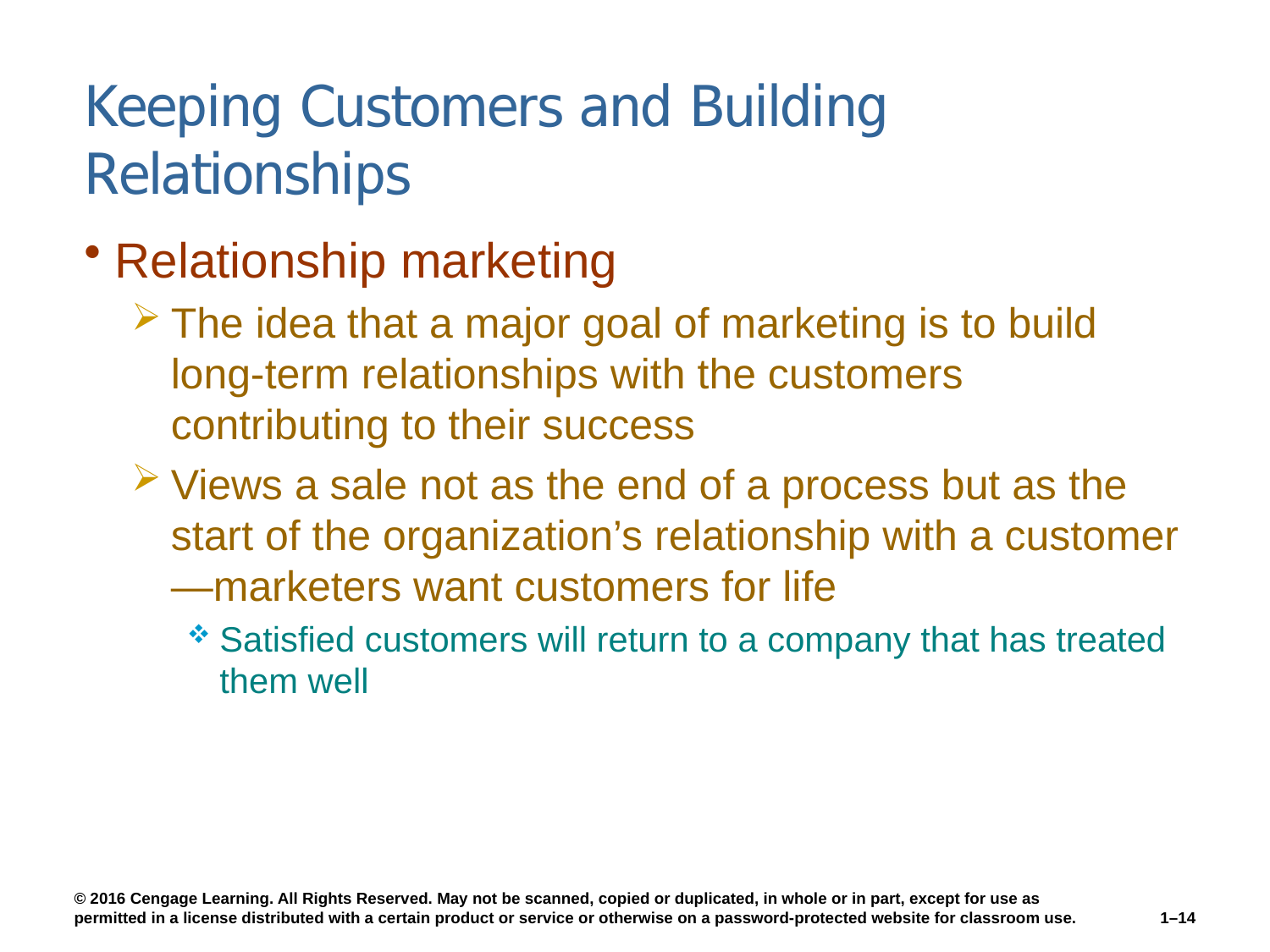

# Keeping Customers and Building Relationships
Relationship marketing
The idea that a major goal of marketing is to build long-term relationships with the customers contributing to their success
Views a sale not as the end of a process but as the start of the organization’s relationship with a customer—marketers want customers for life
Satisfied customers will return to a company that has treated them well
1–14
© 2016 Cengage Learning. All Rights Reserved. May not be scanned, copied or duplicated, in whole or in part, except for use as permitted in a license distributed with a certain product or service or otherwise on a password-protected website for classroom use.